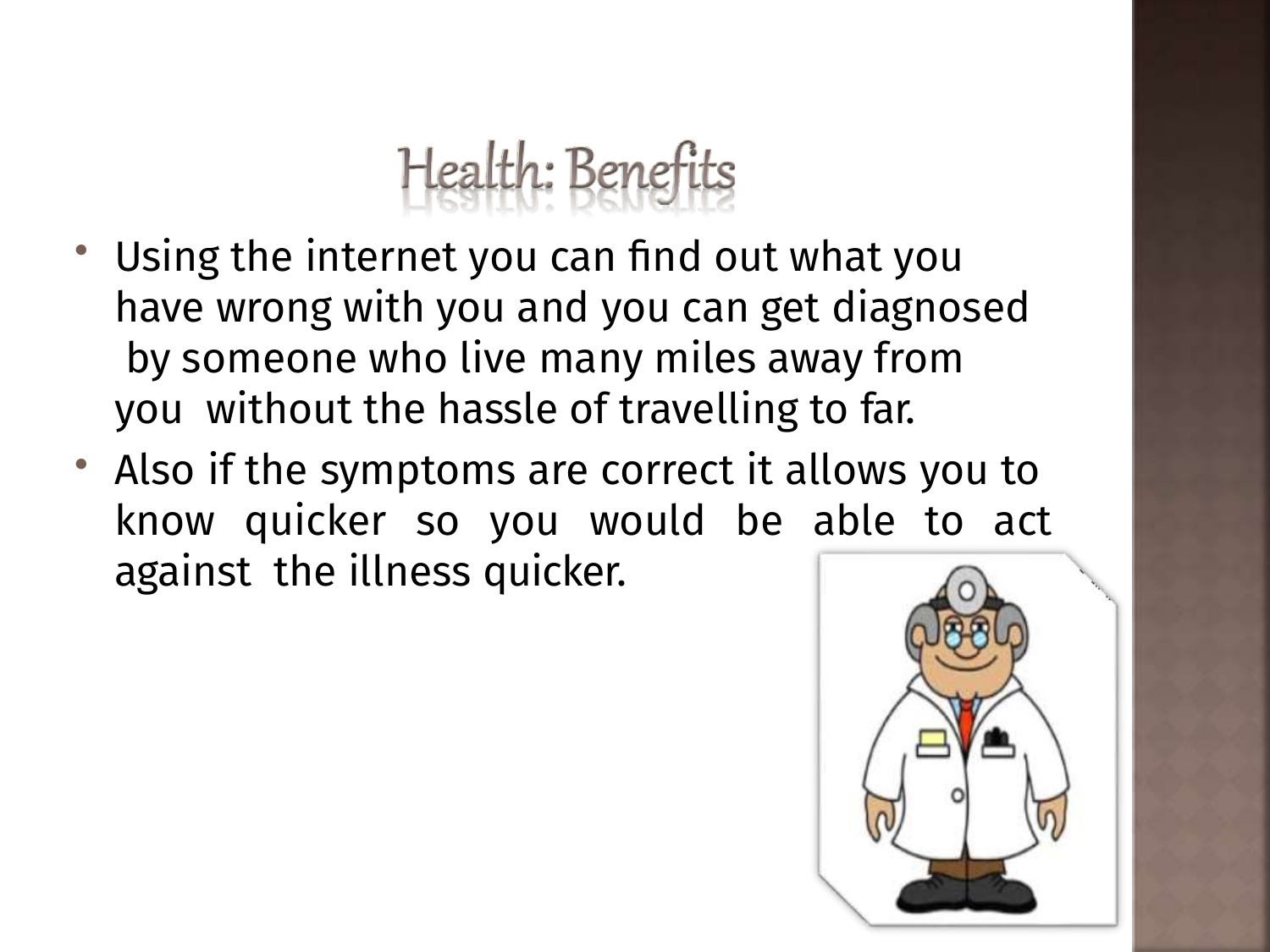

Using the internet you can find out what you  have wrong with you and you can get diagnosed  by someone who live many miles away from you  without the hassle of travelling to far.
Also if the symptoms are correct it allows you to  know quicker so you would be able to act against  the illness quicker.